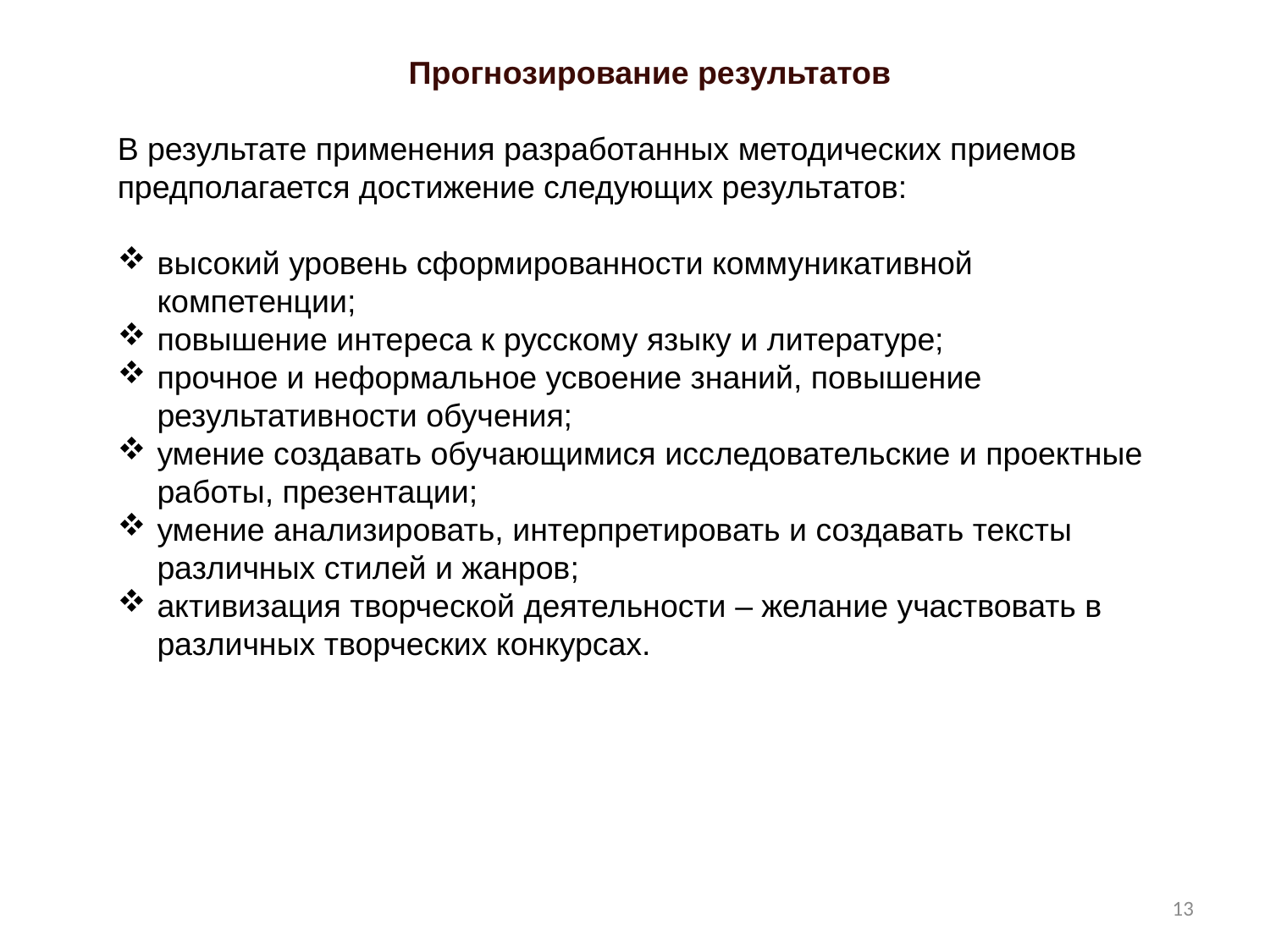

Прогнозирование результатов
В результате применения разработанных методических приемов предполагается достижение следующих результатов:

высокий уровень сформированности коммуникативной компетенции;
повышение интереса к русскому языку и литературе;
прочное и неформальное усвоение знаний, повышение результативности обучения;
умение создавать обучающимися исследовательские и проектные работы, презентации;
умение анализировать, интерпретировать и создавать тексты различных стилей и жанров;
активизация творческой деятельности – желание участвовать в различных творческих конкурсах.
13